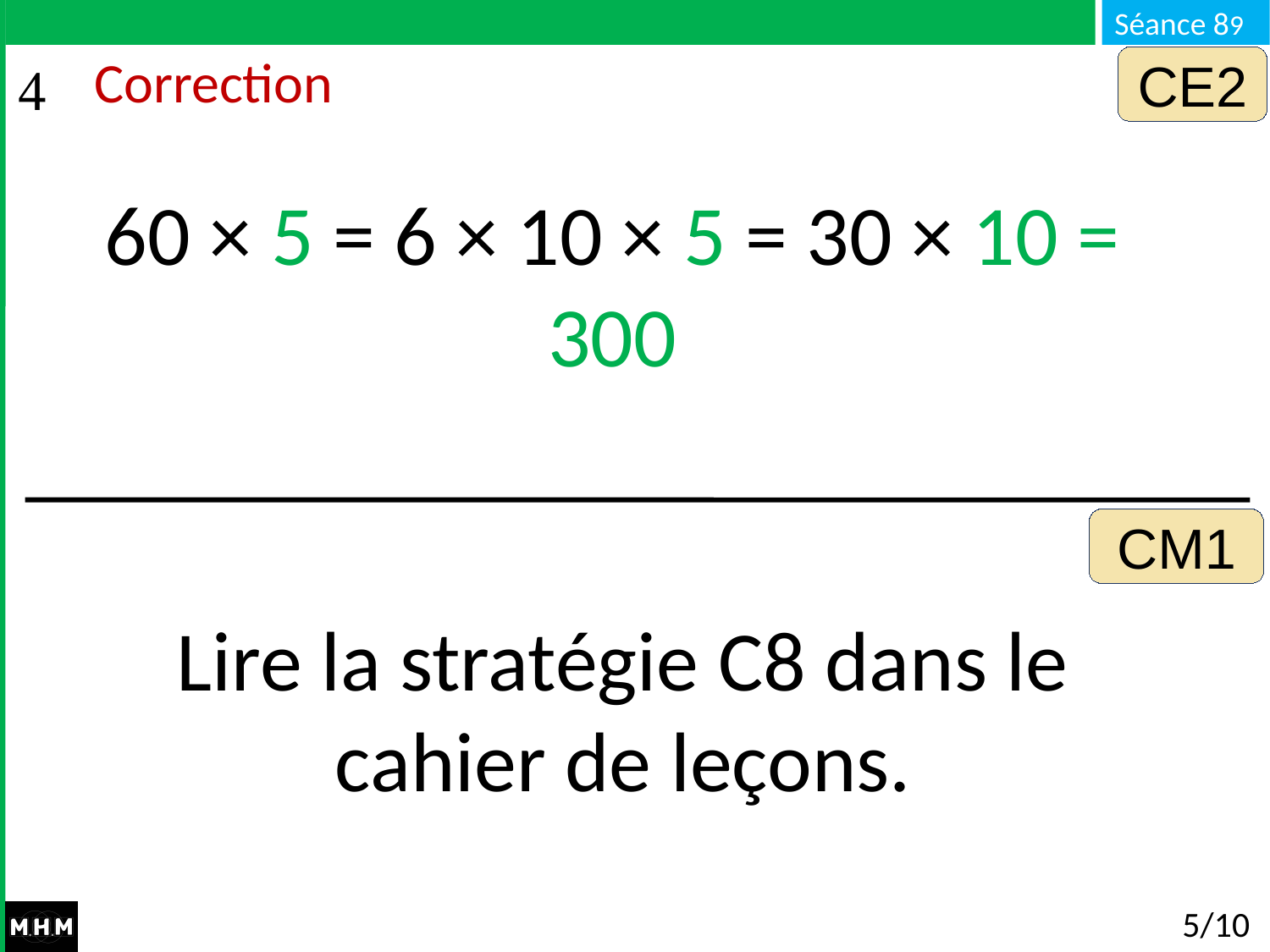

CE2
# Correction
60 × 5 = 6 × 10 × 5 = 30 × 10 = 300

CM1
Lire la stratégie C8 dans le cahier de leçons.
5/10